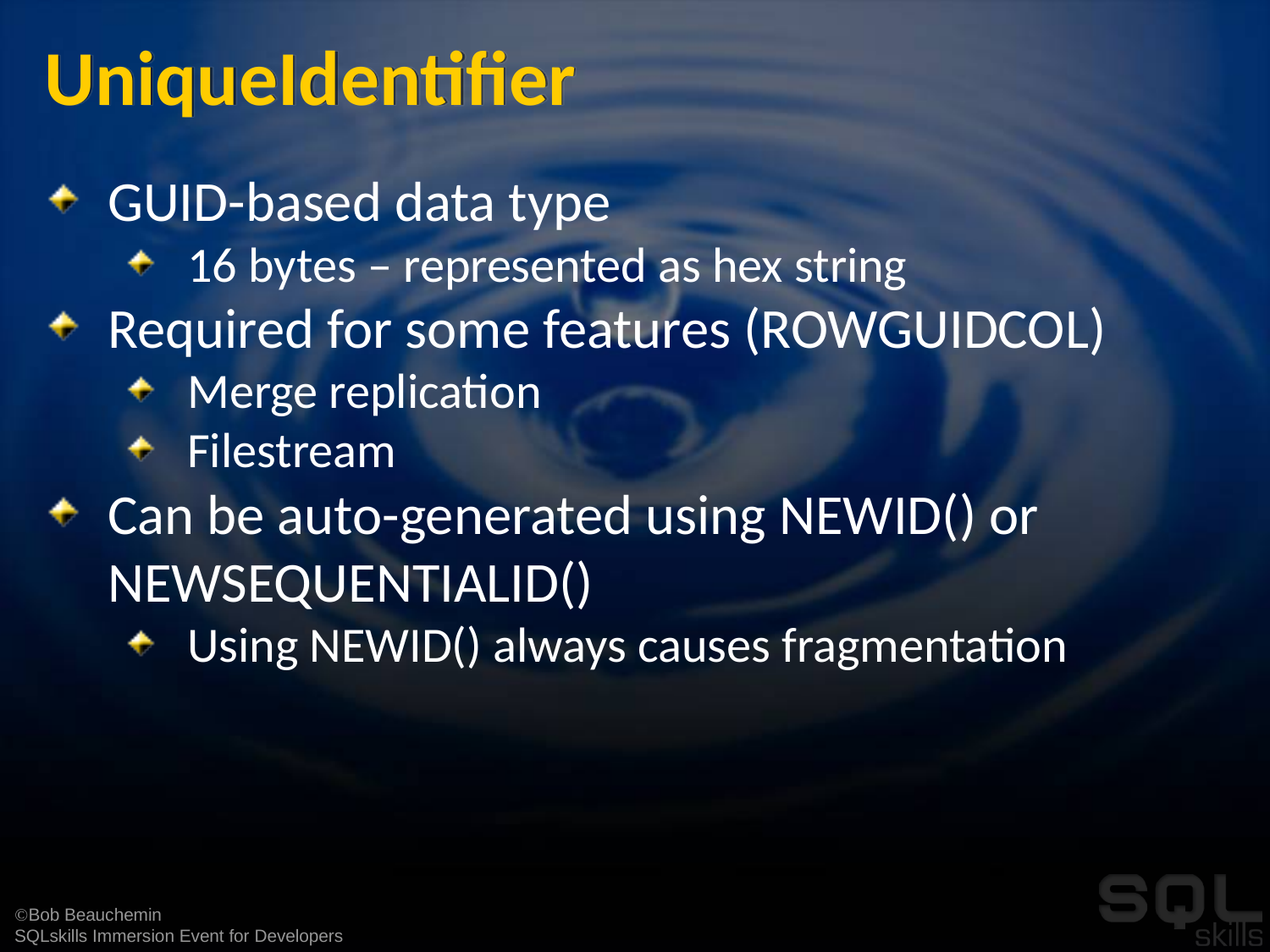

# UniqueIdentifier
GUID-based data type
16 bytes – represented as hex string
Required for some features (ROWGUIDCOL)
Merge replication
Filestream
Can be auto-generated using NEWID() or NEWSEQUENTIALID()
Using NEWID() always causes fragmentation